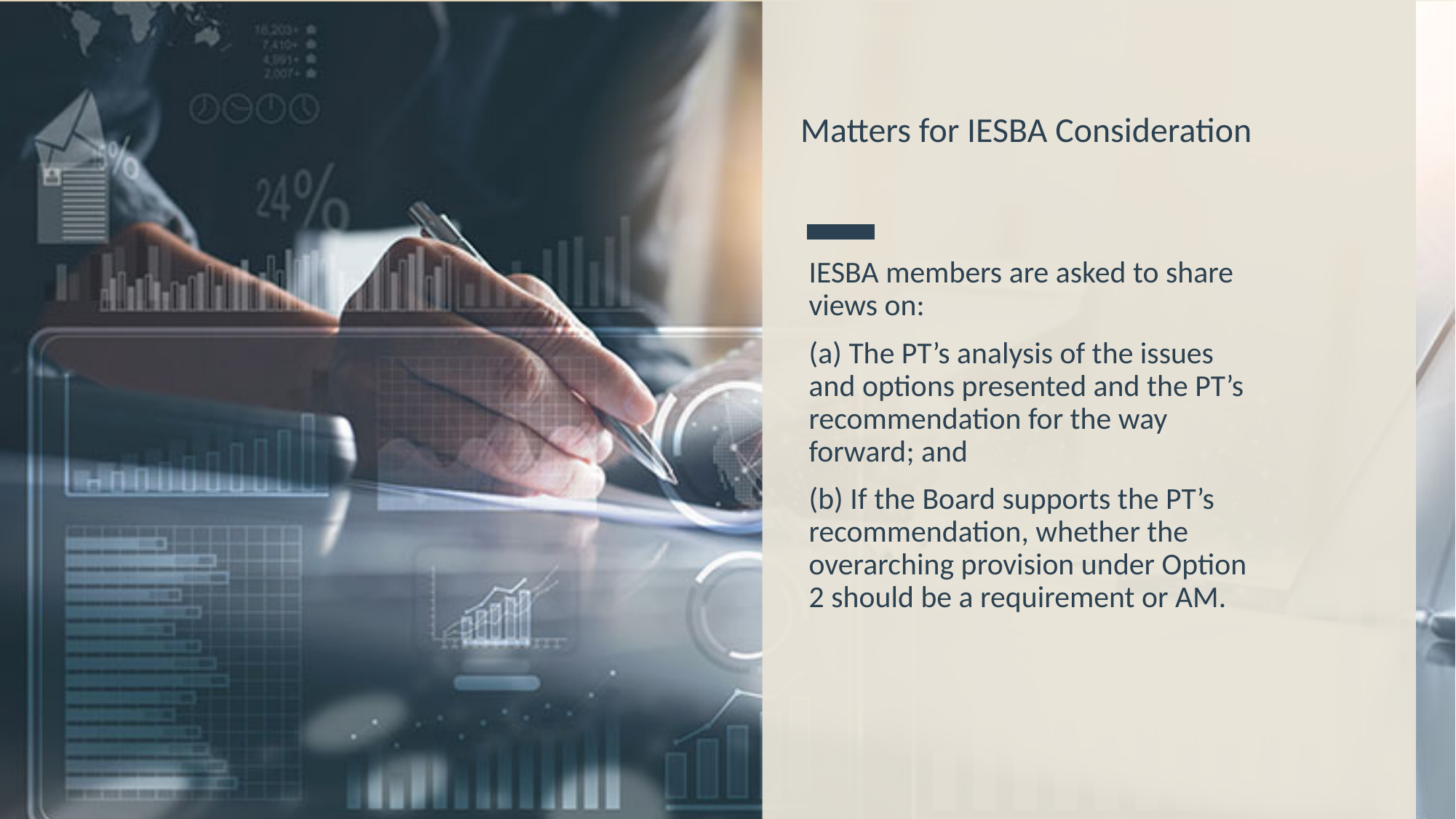

# Matters for IESBA Consideration
IESBA members are asked to share views on:
(a) The PT’s analysis of the issues and options presented and the PT’s recommendation for the way forward; and
(b) If the Board supports the PT’s recommendation, whether the overarching provision under Option 2 should be a requirement or AM.
31